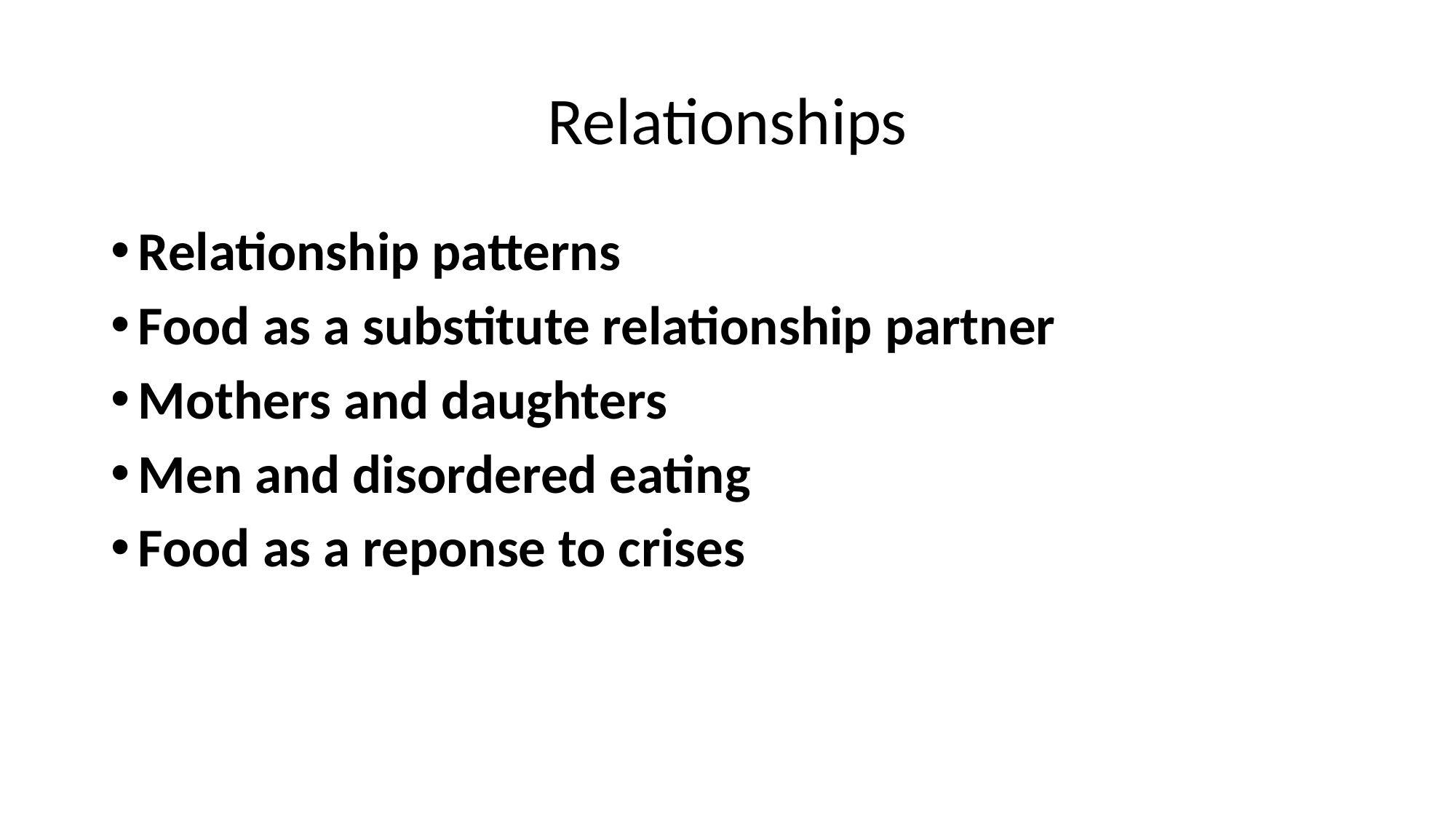

# Relationships
Relationship patterns
Food as a substitute relationship partner
Mothers and daughters
Men and disordered eating
Food as a reponse to crises